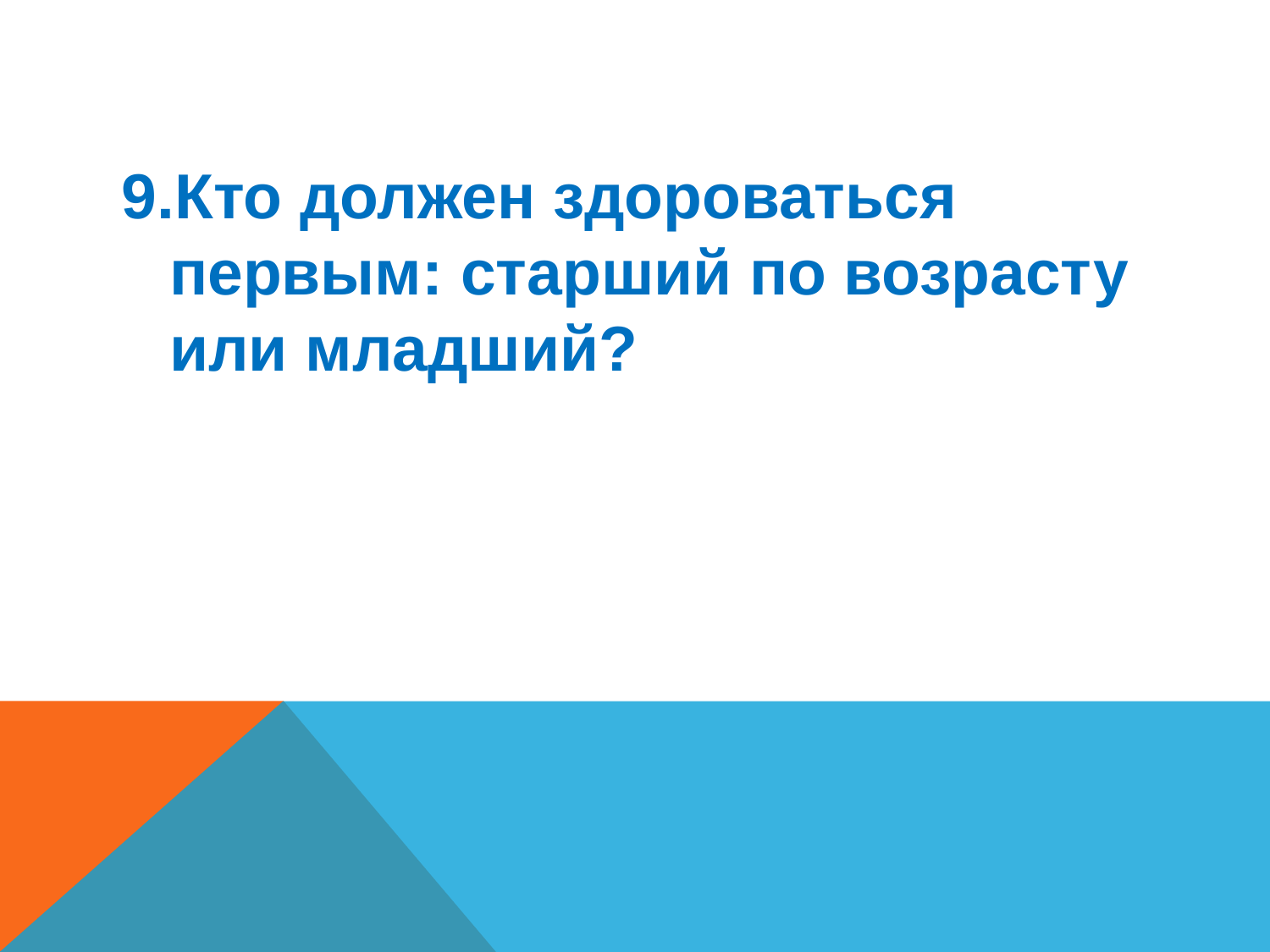

#
9.Кто должен здороваться первым: старший по возрасту или младший?